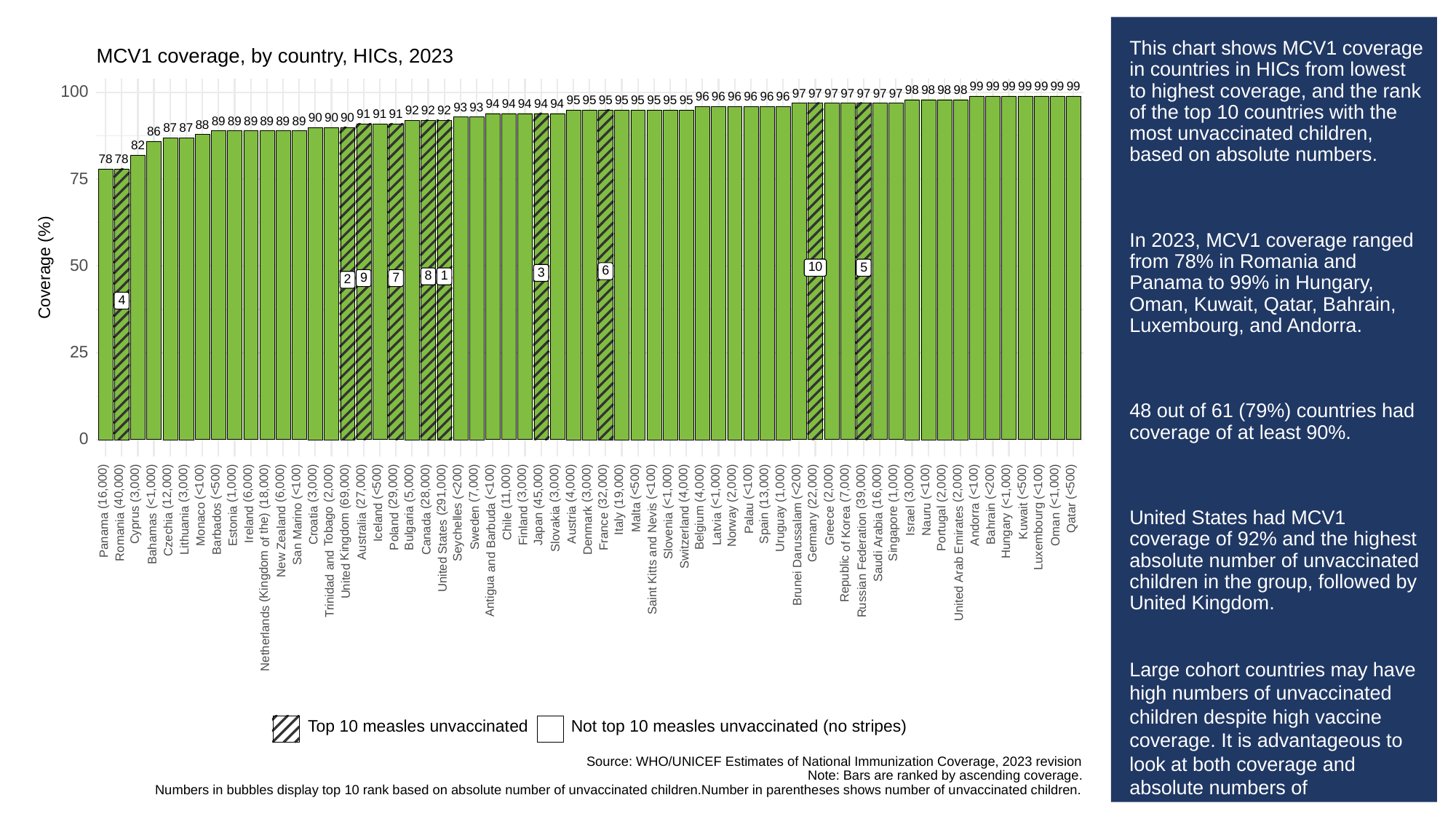

# This chart shows MCV1 coverage in countries in HICs from lowest to highest coverage, and the rank of the top 10 countries with the most unvaccinated children, based on absolute numbers.

In 2023, MCV1 coverage ranged from 78% in Romania and Panama to 99% in Hungary, Oman, Kuwait, Qatar, Bahrain, Luxembourg, and Andorra.

48 out of 61 (79%) countries had coverage of at least 90%.

United States had MCV1 coverage of 92% and the highest absolute number of unvaccinated children in the group, followed by United Kingdom.

Large cohort countries may have high numbers of unvaccinated children despite high vaccine coverage. It is advantageous to look at both coverage and absolute numbers of unvaccinated children to ensure vulnerable countries with small birth cohorts are not missed.

MCV1 coverage, by country, HICs, 2023

99
99
99
99
99
99
99
98
98
98
98
100
97
97
97
97
97
97
97

96
96
96
96
96
96

95
95
95
95
95
95
95
95

94
94
94
94
94

93
93

92
92
92

91
91
91

90
90
90

89
89
89
89
89
89

88

87
87

86

82

78
78

75

50
Coverage (%)

10
5

6

3

8

1

9
7

2

4

25

0

(<100)
(<500)
(<100)
(<500)
(<200)
(<100)
(<500)
(<100)
(<100)
(<200)
(<100)
(<100)
(<200)
(<500)
(<100)
(<500)
(3,000)
(3,000)
(1,000)
(6,000)
(6,000)
(3,000)
(2,000)
(5,000)
(7,000)
(3,000)
(3,000)
(4,000)
(3,000)
(4,000)
(4,000)
(2,000)
(1,000)
(2,000)
(7,000)
(1,000)
(3,000)
(2,000)
(2,000)
(16,000)
(40,000)
(12,000)
(18,000)
(69,000)
(27,000)
(29,000)
(28,000)
(11,000)
(45,000)
(32,000)
(19,000)
(13,000)
(22,000)
(39,000)
(16,000)
(<1,000)
(<1,000)
(<1,000)
(<1,000)
(<1,000)
(291,000)
Qatar
Malta
Nevis
Palau
Nauru
Israel
Kuwait
Marino
the)
Korea
Iceland
Italy
Bahrain
Cyprus
Monaco
Ireland
Andorra
Austria
Norway
Tobago
Croatia
Greece
Finland
Barbuda
Estonia
Chile
Belgium
Bulgaria
Spain
Portugal
Uruguay
Sweden
Zealand
Japan
Slovakia
Barbados
Latvia
Oman
Emirates
Arabia
Denmark
Lithuania
Seychelles
France
Poland
Singapore
Canada
Czechia
Hungary
Darussalam
Panama
Kingdom
Luxembourg
Slovenia
Australia
Germany
States
Romania
Switzerland
Bahamas
Federation
of
of
and
San
and
and
New
Saudi
Arab
Kitts
United
(Kingdom
Republic
United
Brunei
Antigua
Russian
Trinidad
Saint
United
Netherlands

Not top 10 measles unvaccinated (no stripes)
Top 10 measles unvaccinated

Source: WHO/UNICEF Estimates of National Immunization Coverage, 2023 revision
Note: Bars are ranked by ascending coverage.
Numbers in bubbles display top 10 rank based on absolute number of unvaccinated children.Number in parentheses shows number of unvaccinated children.